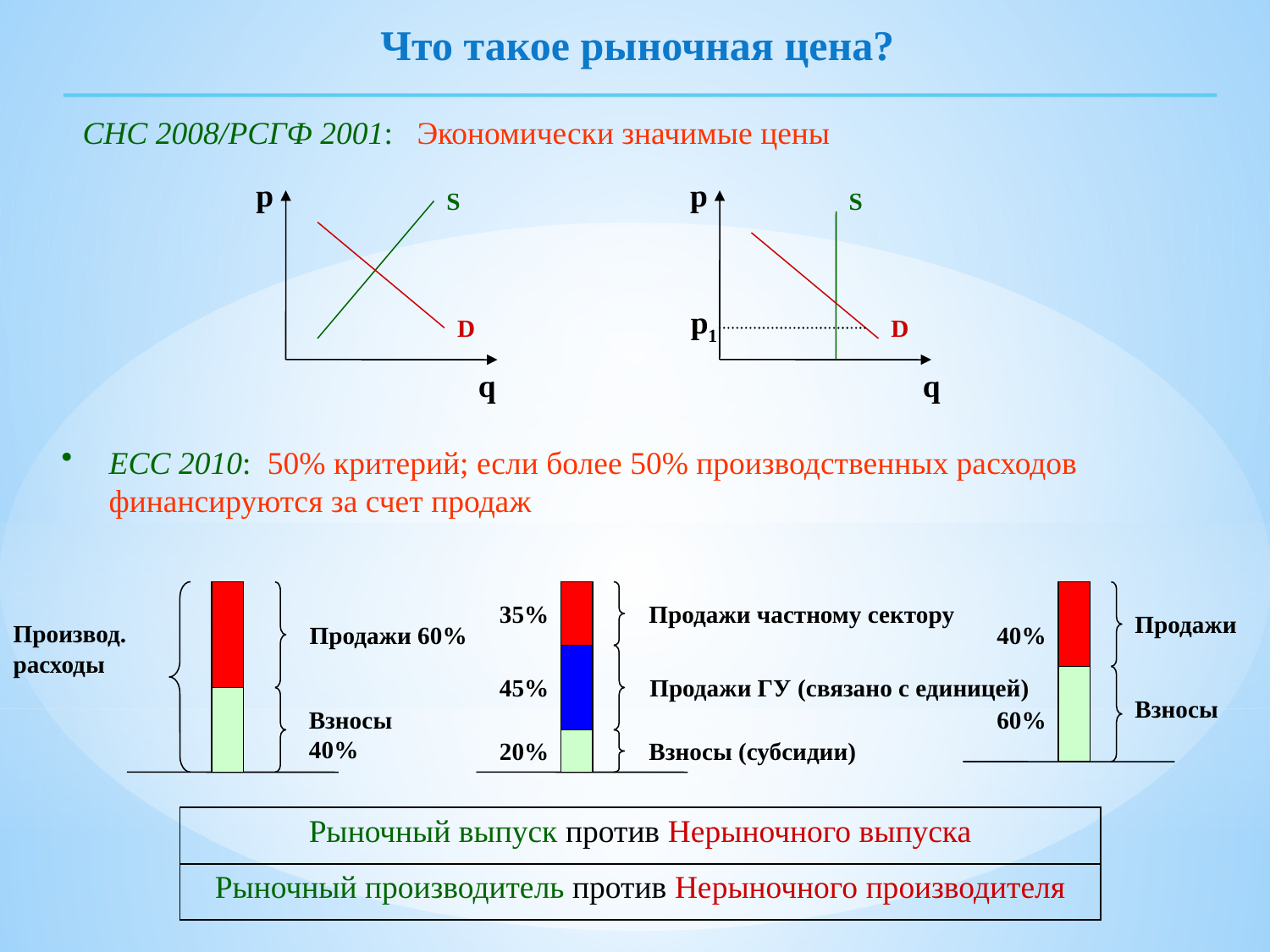

Что такое рыночная цена?

СНС 2008/РСГФ 2001:   Экономически значимые цены

p
p
S
S

p1
D
D

q

q
ЕСС 2010:  50% критерий; если более 50% производственных расходов финансируются за счет продаж

35%
Продажи частному сектору
Продажи
Производ.
расходы
Продажи 60%
40%

45%
Продажи ГУ (связано с единицей)

Взносы
Взносы
40%
60%
20%

Взносы (субсидии)

| Рыночный выпуск против Нерыночного выпуска |
| --- |
| Рыночный производитель против Нерыночного производителя |